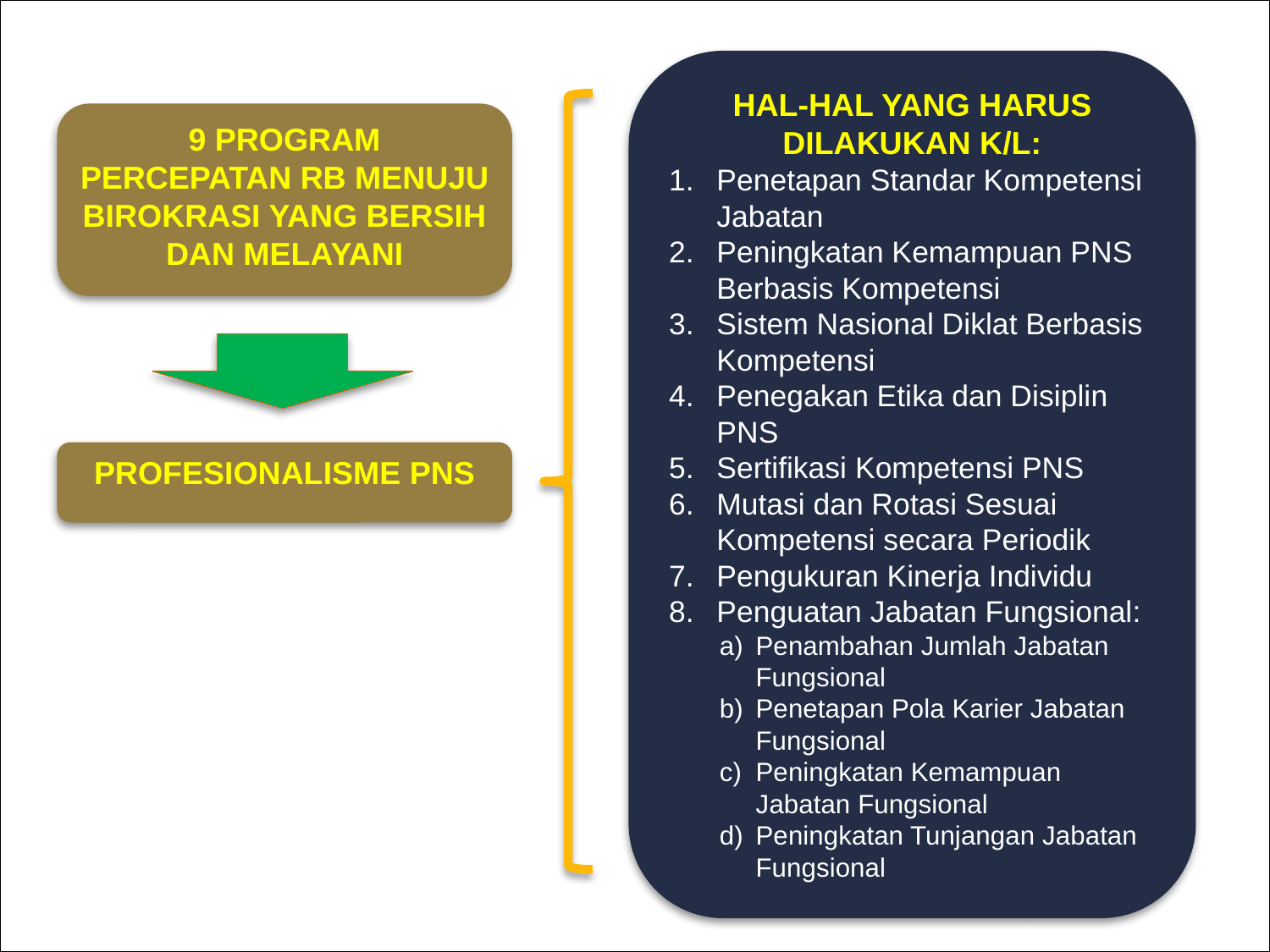

#
HAL-HAL YANG HARUS DILAKUKAN K/L:
Penetapan Standar Kompetensi Jabatan
Peningkatan Kemampuan PNS Berbasis Kompetensi
Sistem Nasional Diklat Berbasis Kompetensi
Penegakan Etika dan Disiplin PNS
Sertifikasi Kompetensi PNS
Mutasi dan Rotasi Sesuai Kompetensi secara Periodik
Pengukuran Kinerja Individu
Penguatan Jabatan Fungsional:
Penambahan Jumlah Jabatan Fungsional
Penetapan Pola Karier Jabatan Fungsional
Peningkatan Kemampuan Jabatan Fungsional
Peningkatan Tunjangan Jabatan Fungsional

9 PROGRAM PERCEPATAN RB MENUJU BIROKRASI YANG BERSIH DAN MELAYANI

PROFESIONALISME PNS
YOUR SITE HERE